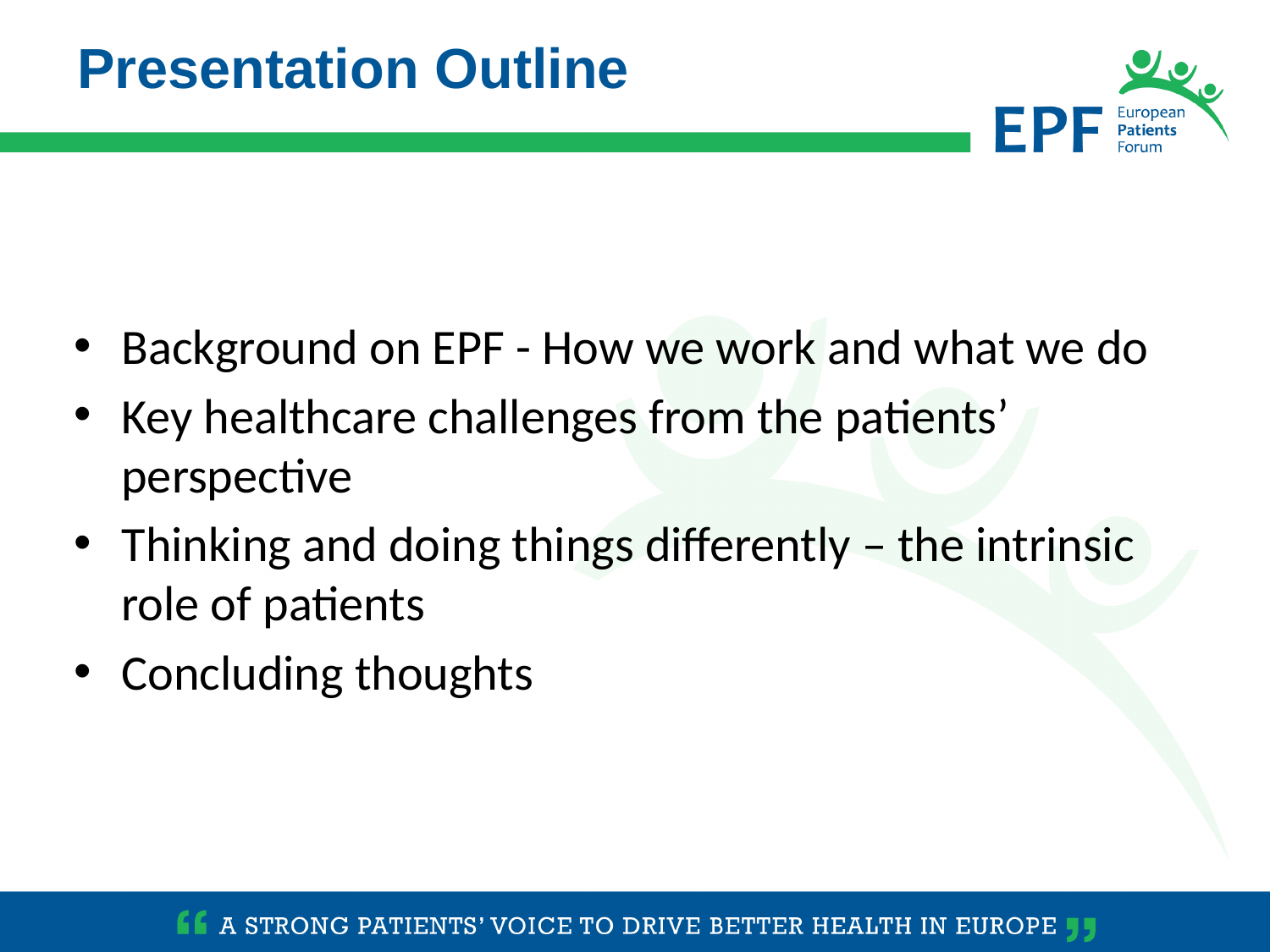

Presentation Outline

Background on EPF - How we work and what we do
Key healthcare challenges from the patients’ perspective
Thinking and doing things differently – the intrinsic role of patients
Concluding thoughts